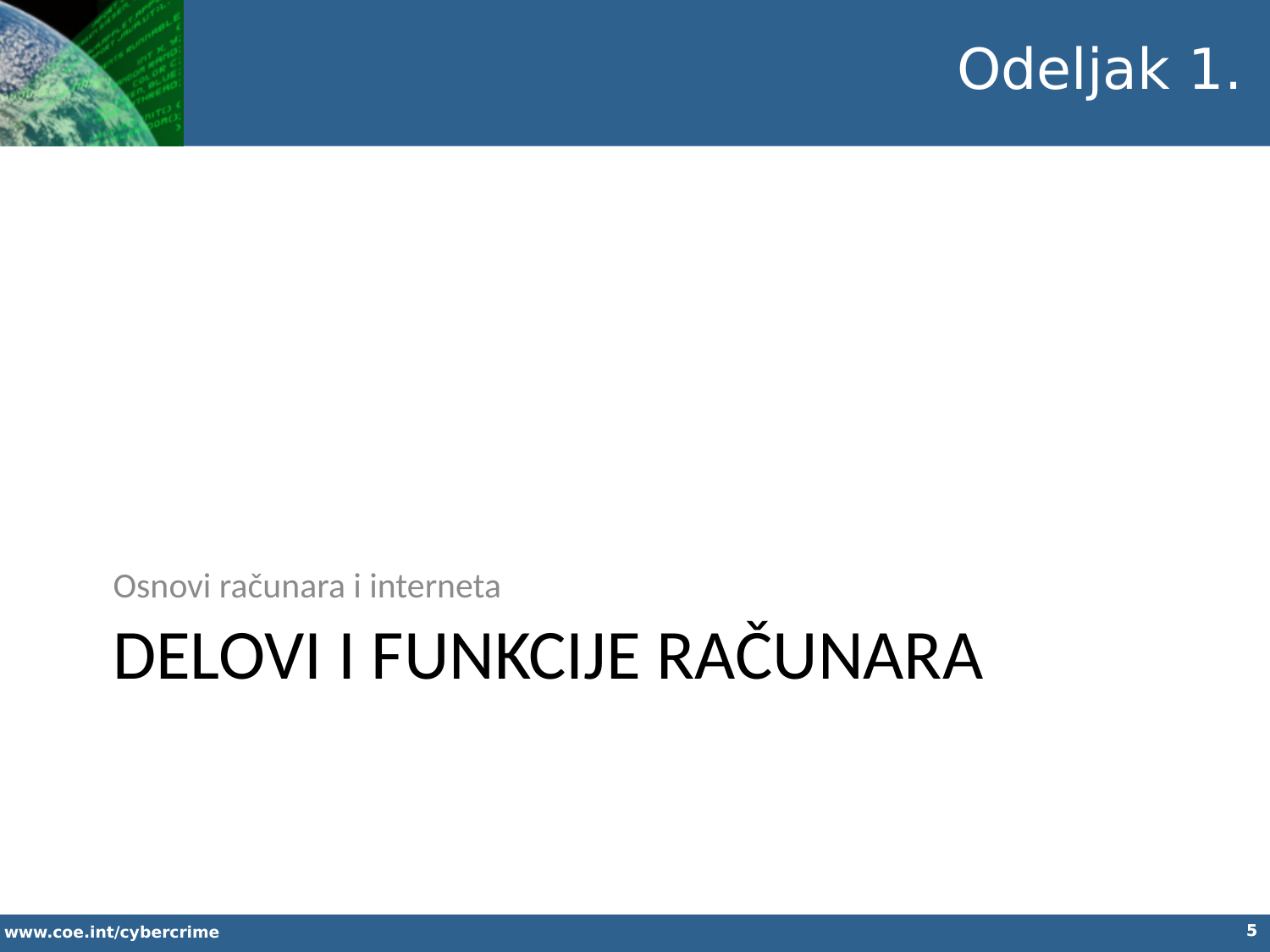

Odeljak 1.
Osnovi računara i interneta
# DELOVI I FUNKCIJE RAČUNARA
5